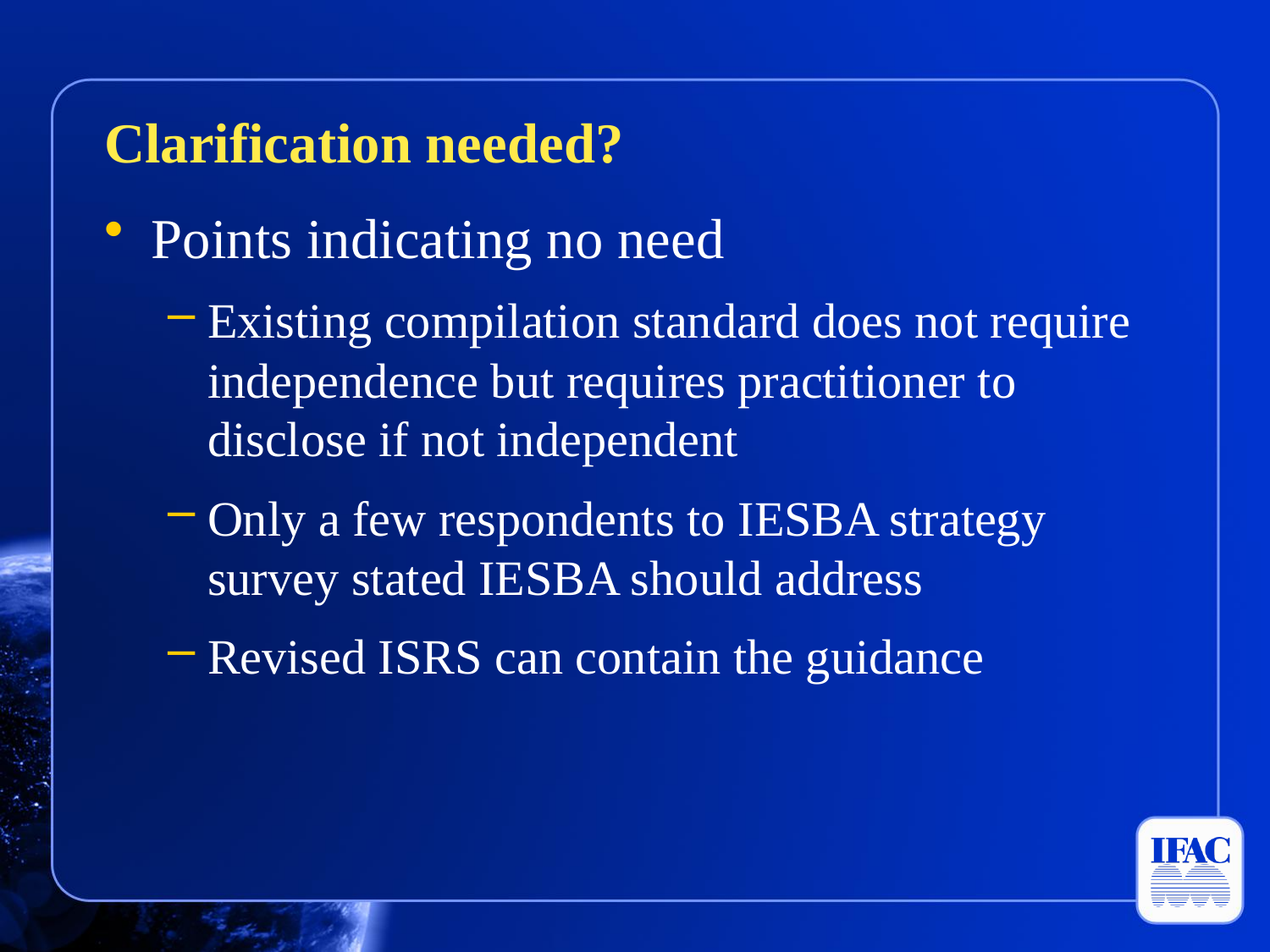

Clarification needed?
Points indicating no need
Existing compilation standard does not require independence but requires practitioner to disclose if not independent
Only a few respondents to IESBA strategy survey stated IESBA should address
Revised ISRS can contain the guidance